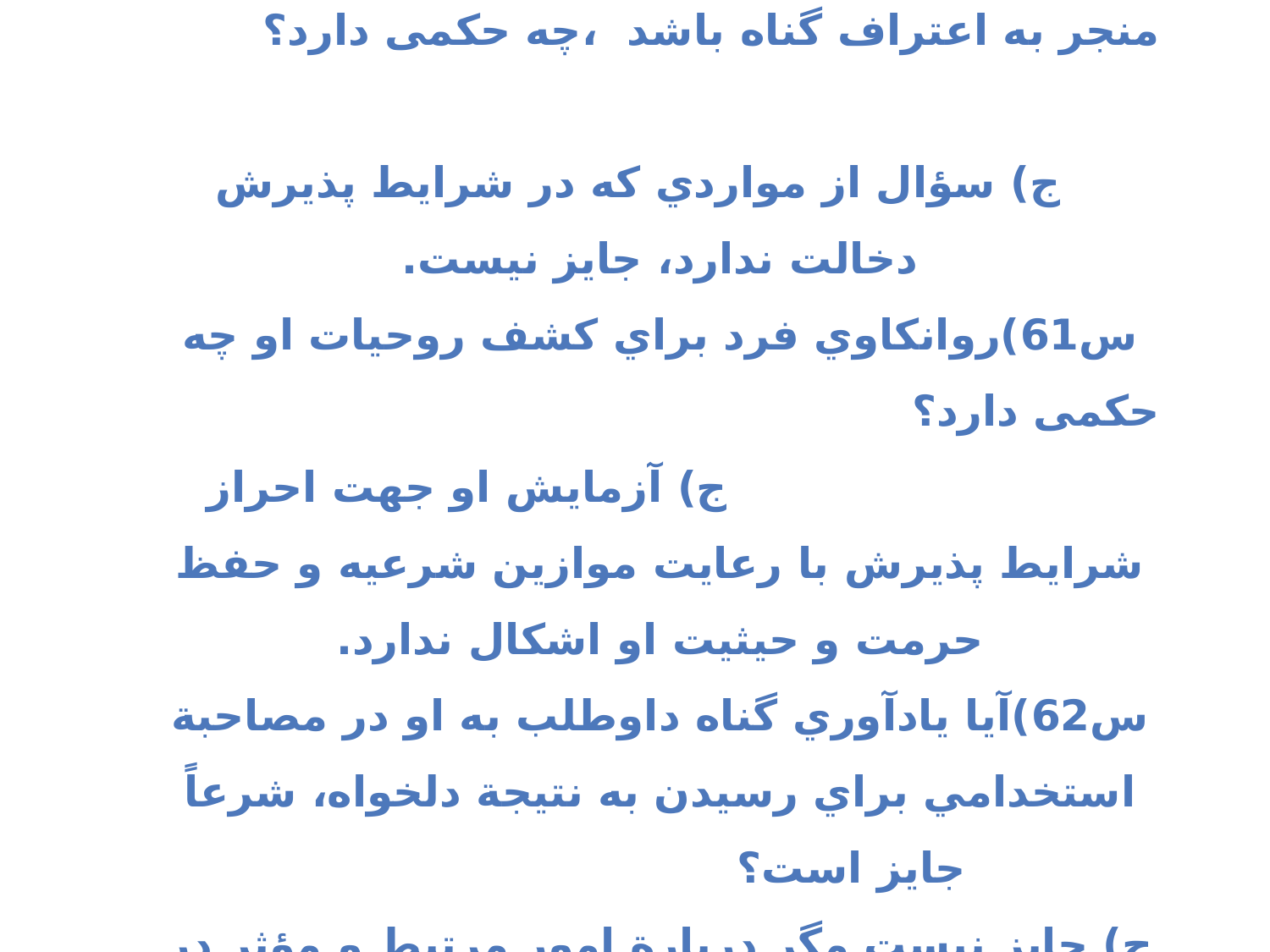

5/3-استفاده مصاحبه گرازروشهای خاص مصاحبه
س60)حکم شيوه زير پا كشي و بازجويي كه منجر به اعتراف گناه باشد  ،چه حکمی دارد؟
   ج) سؤال از مواردي كه در شرايط پذيرش دخالت ندارد، جايز نيست.
س61)روانكاوي فرد براي كشف روحيات او چه حکمی دارد؟                                                                              ج) آزمايش او جهت احراز شرايط پذيرش با رعايت موازين شرعيه و حفظ حرمت و حيثيت او اشكال ندارد.
س62)آيا يادآوري گناه داوطلب به او در مصاحبة استخدامي براي رسيدن به نتيجة دلخواه، شرعاً جايز است؟
ج) جايز نيست مگر دربارة امور مرتبط و مؤثر در جذب، بر فرض آنكه ضرورت اقتضا كند؛ در اين صورت نيز بايد به قدر ضرورت اكتفا شود.